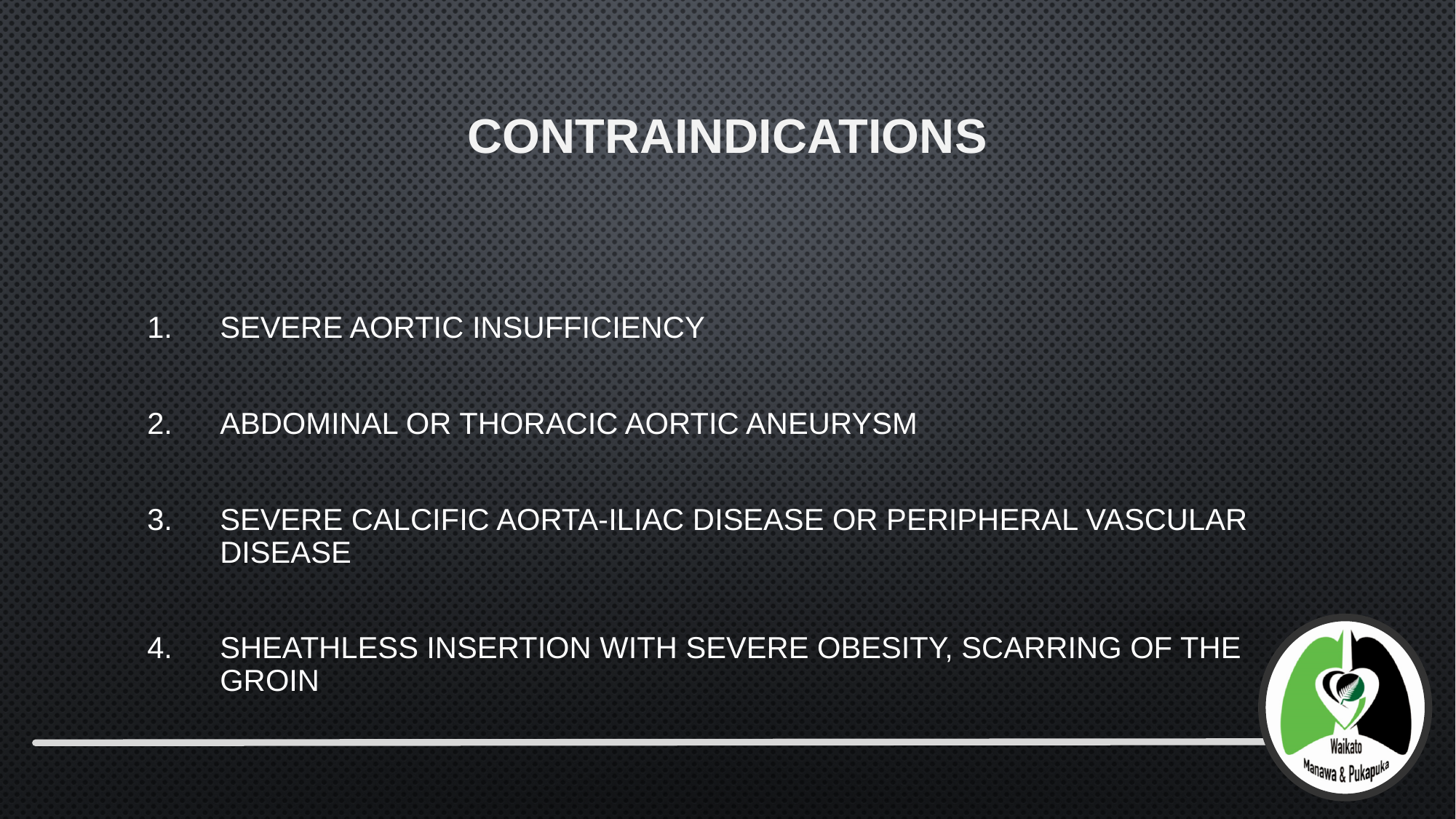

# Contraindications
Severe aortic insufficiency

Abdominal or thoracic aortic aneurysm

Severe calcific aorta-iliac disease or peripheral vascular disease

Sheathless insertion with severe obesity, scarring of the groin